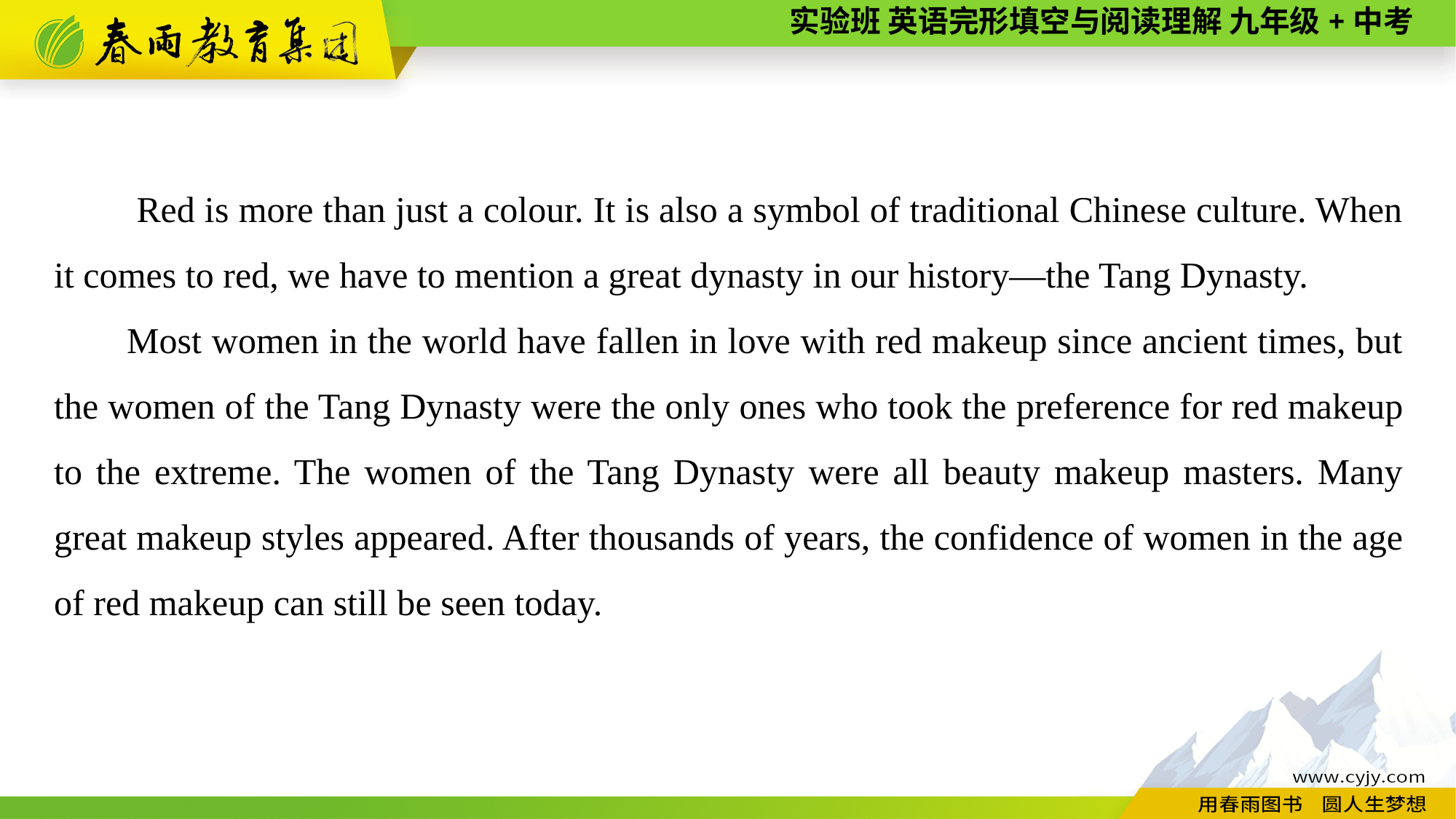

Red is more than just a colour. It is also a symbol of traditional Chinese culture. When it comes to red, we have to mention a great dynasty in our history—the Tang Dynasty.
Most women in the world have fallen in love with red makeup since ancient times, but the women of the Tang Dynasty were the only ones who took the preference for red makeup to the extreme. The women of the Tang Dynasty were all beauty makeup masters. Many great makeup styles appeared. After thousands of years, the confidence of women in the age of red makeup can still be seen today.